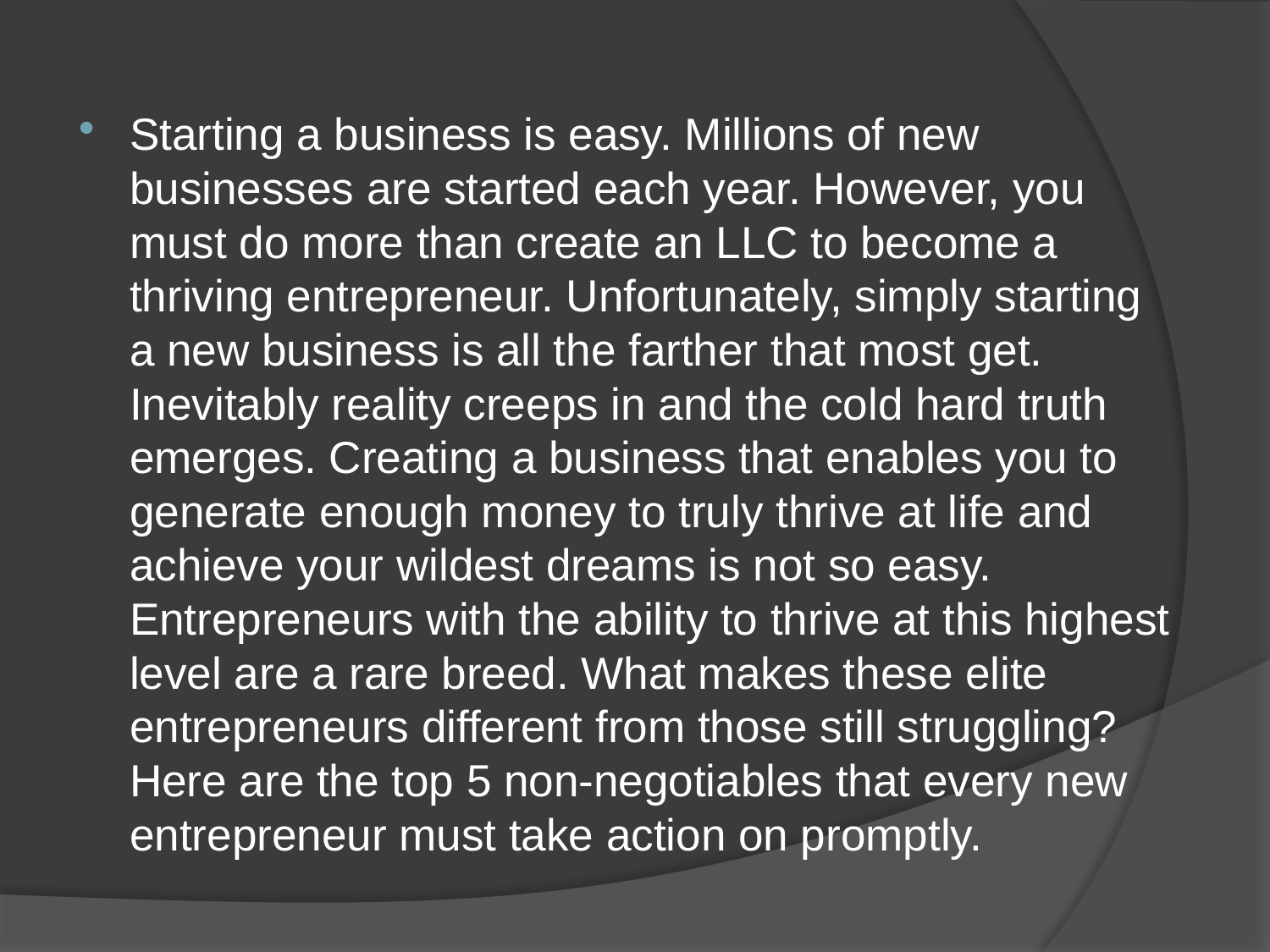

Starting a business is easy. Millions of new businesses are started each year. However, you must do more than create an LLC to become a thriving entrepreneur. Unfortunately, simply starting a new business is all the farther that most get. Inevitably reality creeps in and the cold hard truth emerges. Creating a business that enables you to generate enough money to truly thrive at life and achieve your wildest dreams is not so easy. Entrepreneurs with the ability to thrive at this highest level are a rare breed. What makes these elite entrepreneurs different from those still struggling? Here are the top 5 non-negotiables that every new entrepreneur must take action on promptly.